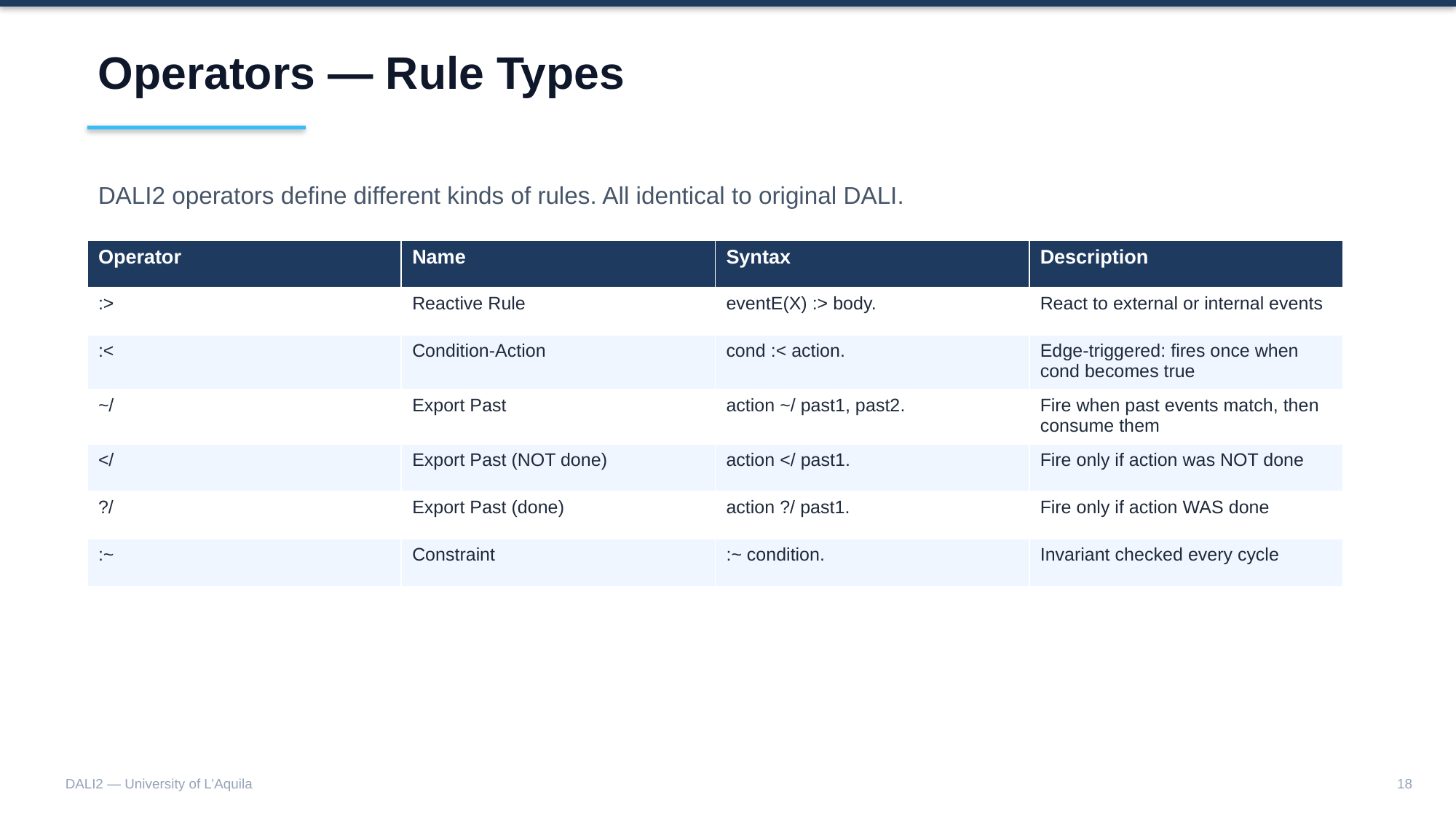

Operators — Rule Types

DALI2 operators define different kinds of rules. All identical to original DALI.
| Operator | Name | Syntax | Description |
| --- | --- | --- | --- |
| :> | Reactive Rule | eventE(X) :> body. | React to external or internal events |
| :< | Condition-Action | cond :< action. | Edge-triggered: fires once when cond becomes true |
| ~/ | Export Past | action ~/ past1, past2. | Fire when past events match, then consume them |
| </ | Export Past (NOT done) | action </ past1. | Fire only if action was NOT done |
| ?/ | Export Past (done) | action ?/ past1. | Fire only if action WAS done |
| :~ | Constraint | :~ condition. | Invariant checked every cycle |
DALI2 — University of L’Aquila
18